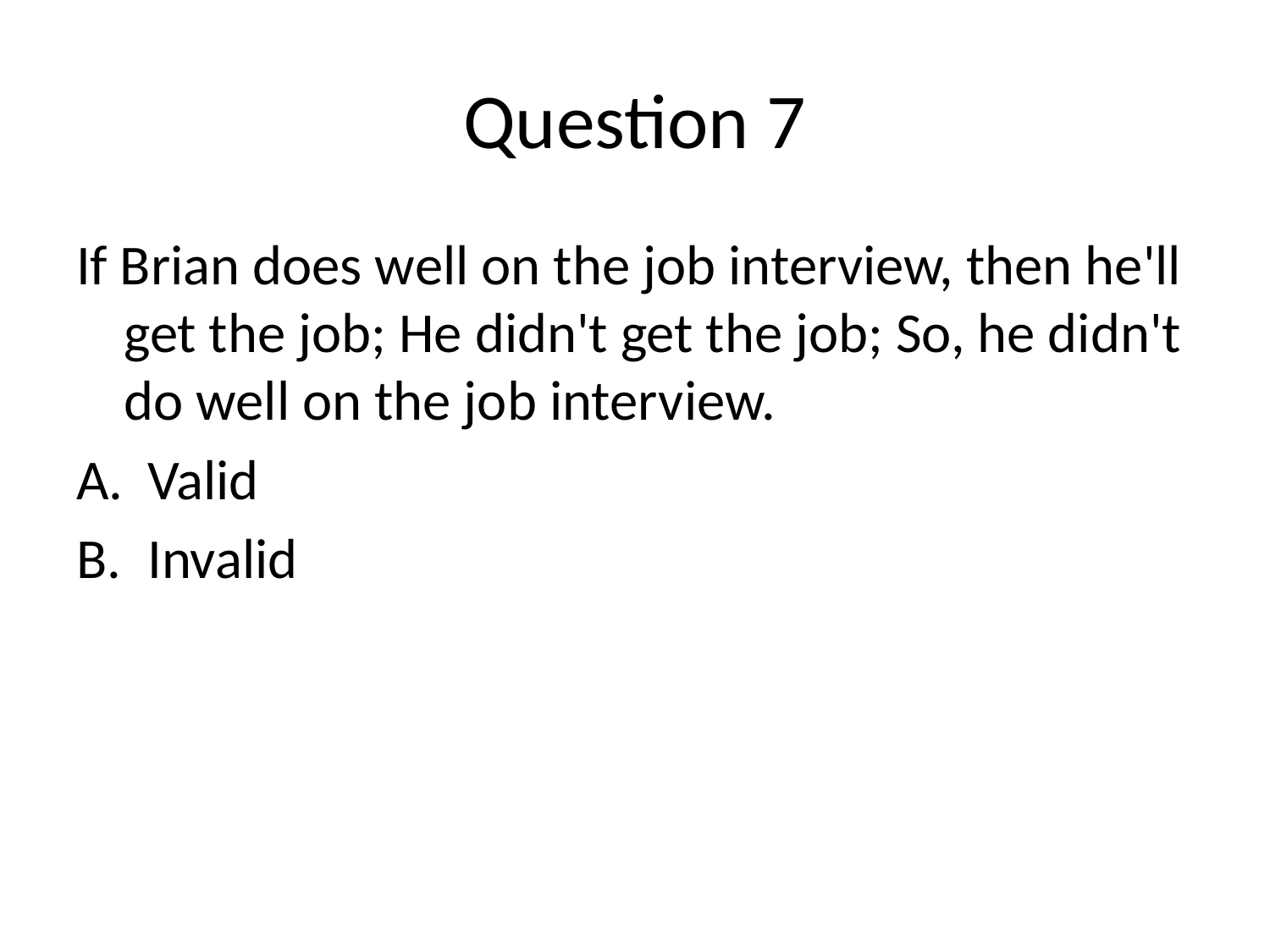

# Question 7
If Brian does well on the job interview, then he'll get the job; He didn't get the job; So, he didn't do well on the job interview.
Valid
Invalid